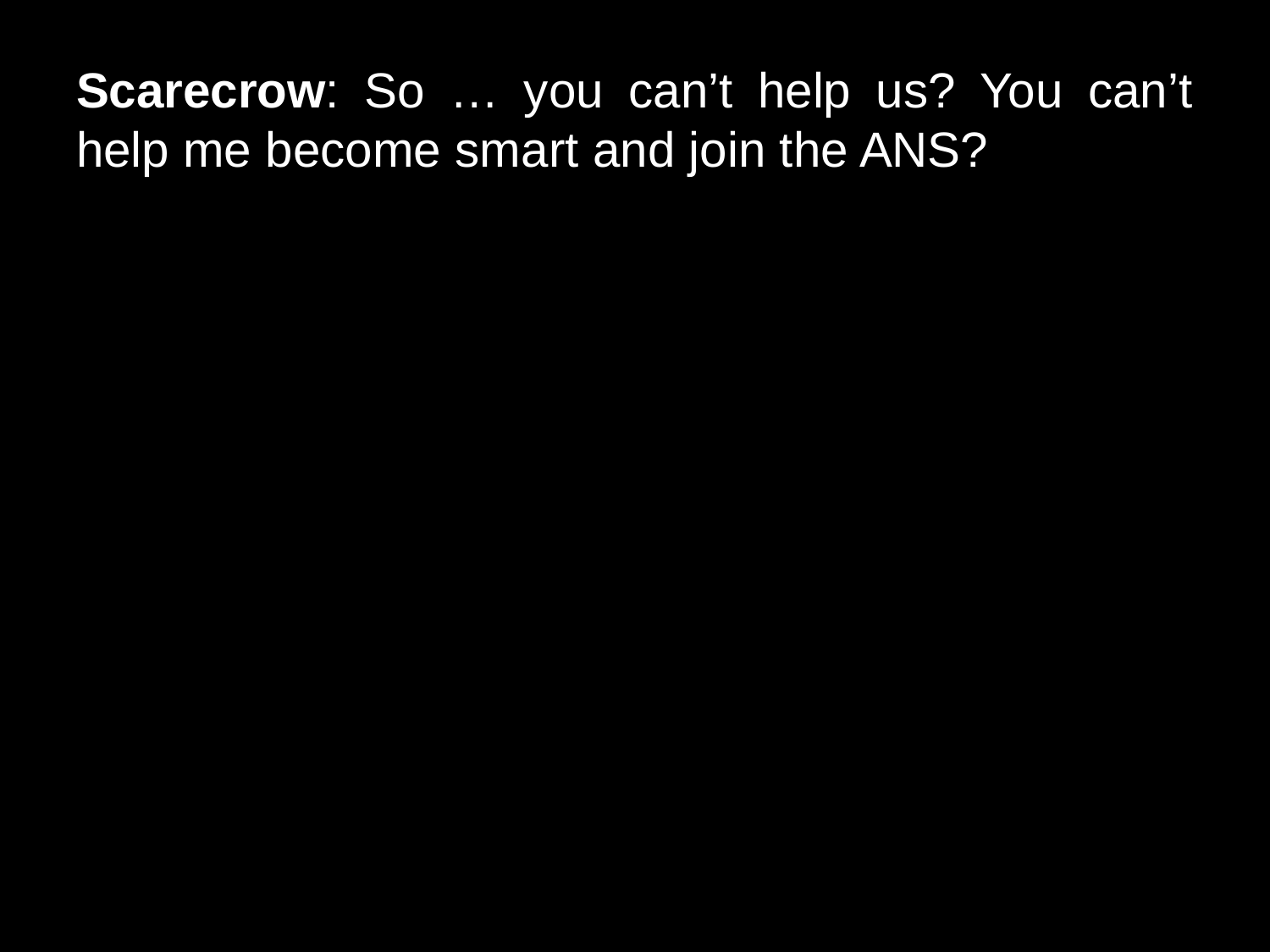

# Scarecrow: So … you can’t help us? You can’t help me become smart and join the ANS?